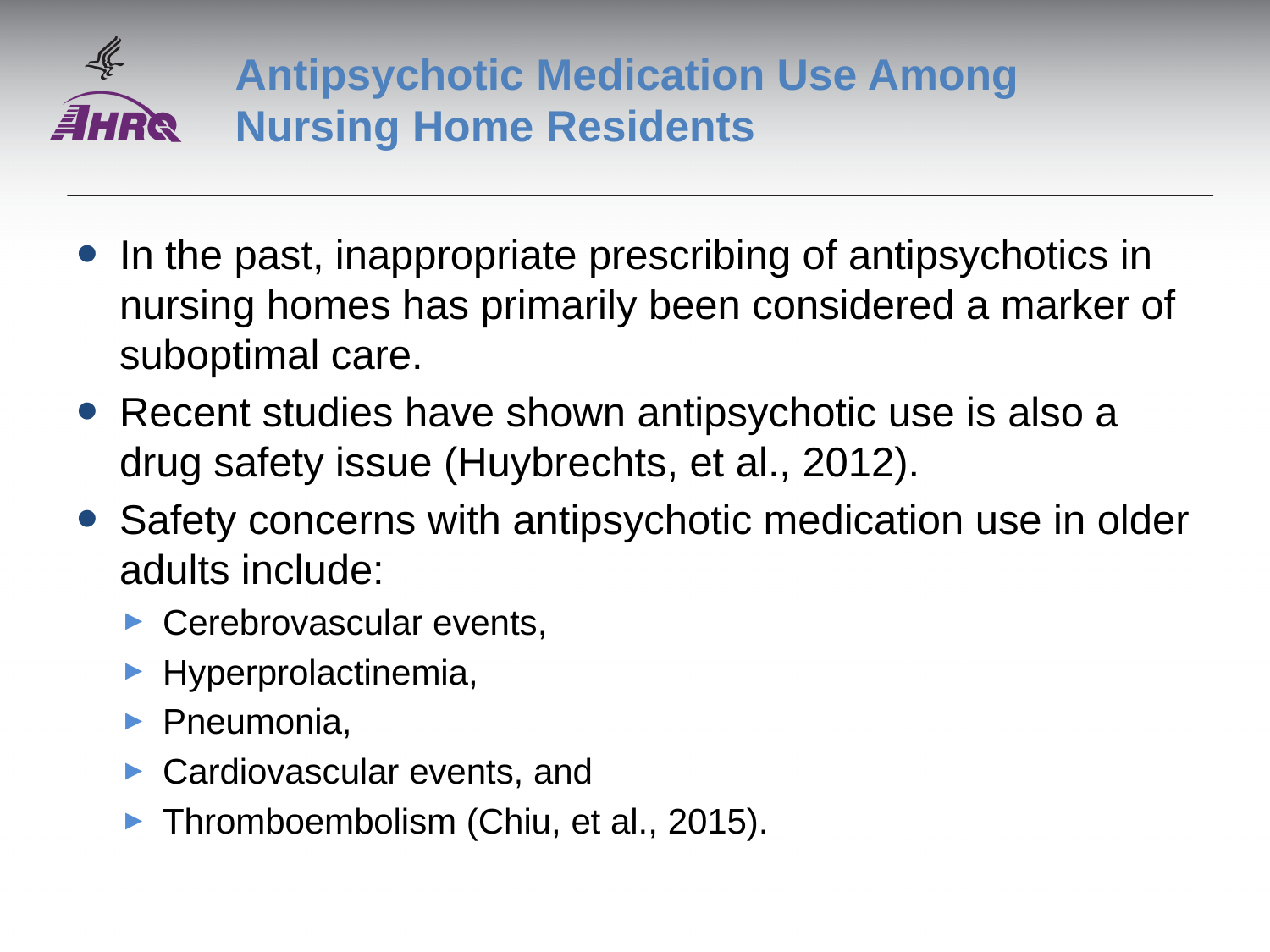

# Antipsychotic Medication Use Among Nursing Home Residents
In the past, inappropriate prescribing of antipsychotics in nursing homes has primarily been considered a marker of suboptimal care.
Recent studies have shown antipsychotic use is also a drug safety issue (Huybrechts, et al., 2012).
Safety concerns with antipsychotic medication use in older adults include:
Cerebrovascular events,
Hyperprolactinemia,
Pneumonia,
Cardiovascular events, and
Thromboembolism (Chiu, et al., 2015).